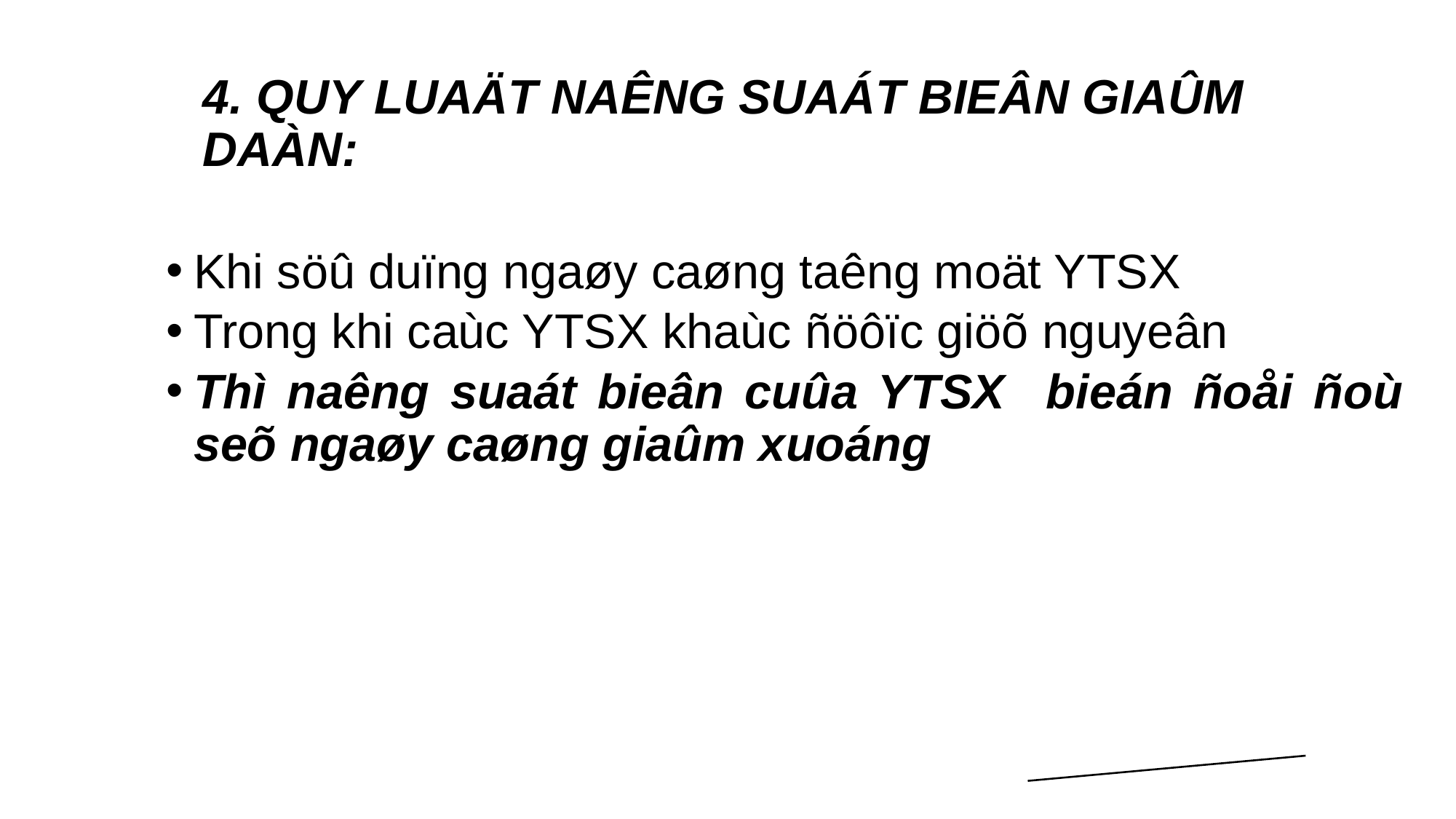

# 4. QUY LUAÄT NAÊNG SUAÁT BIEÂN GIAÛM DAÀN:
Khi söû duïng ngaøy caøng taêng moät YTSX
Trong khi caùc YTSX khaùc ñöôïc giöõ nguyeân
Thì naêng suaát bieân cuûa YTSX  bieán ñoåi ñoù seõ ngaøy caøng giaûm xuoáng